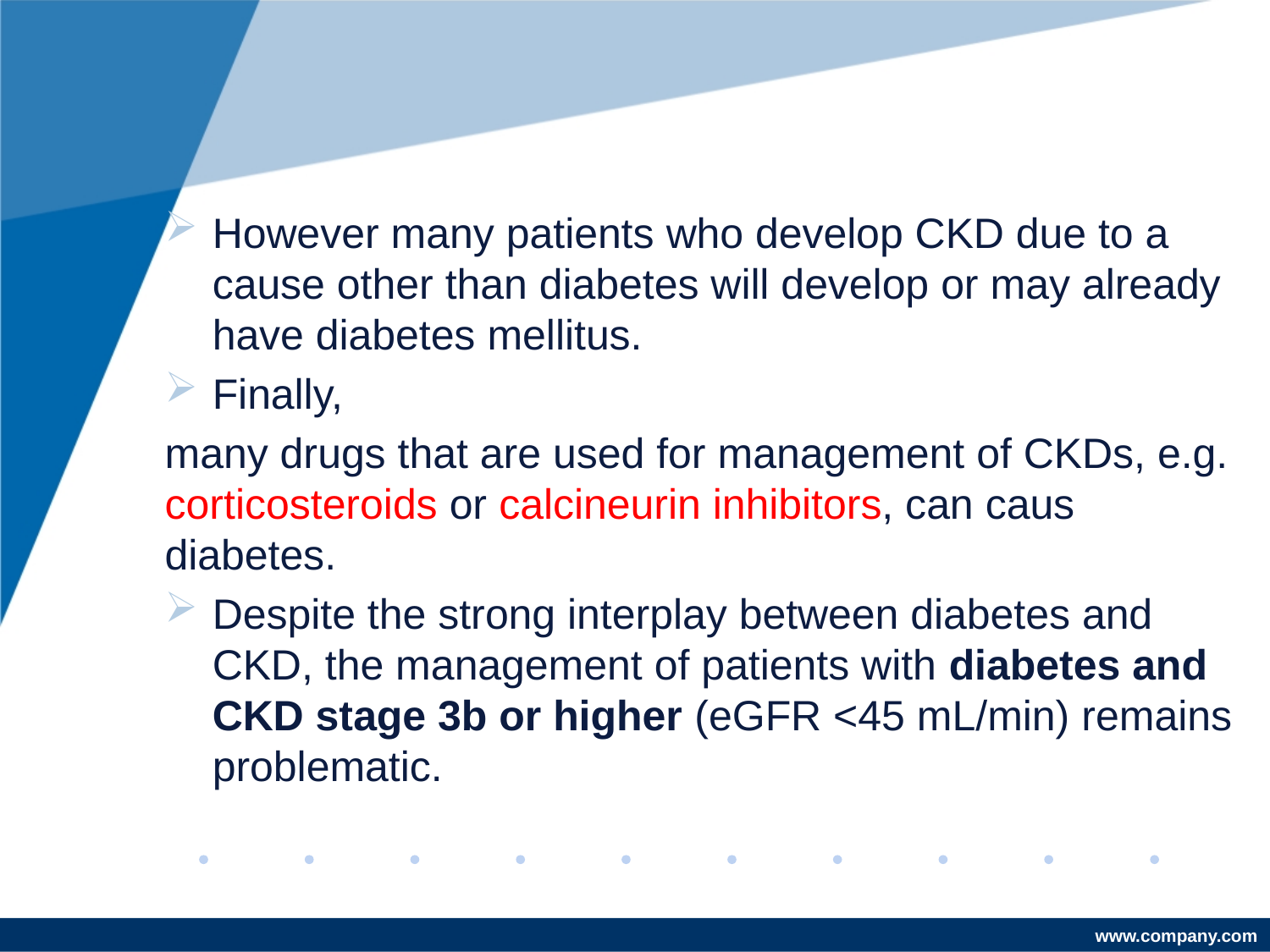

#

However many patients who develop CKD due to a cause other than diabetes will develop or may already have diabetes mellitus.
Finally,
many drugs that are used for management of CKDs, e.g. corticosteroids or calcineurin inhibitors, can caus diabetes.
Despite the strong interplay between diabetes and CKD, the management of patients with diabetes and CKD stage 3b or higher (eGFR <45 mL/min) remains problematic.